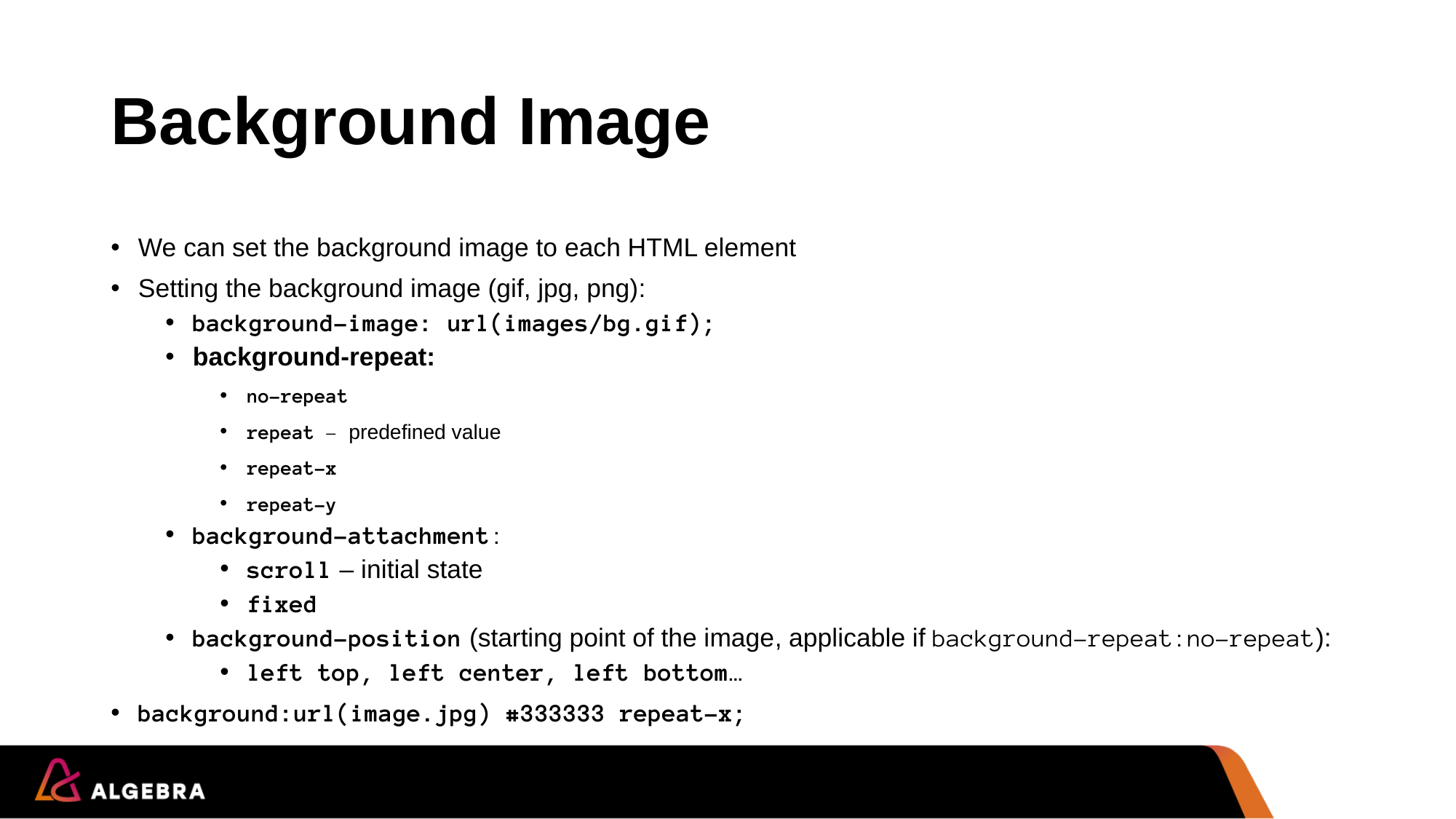

# Background Image
We can set the background image to each HTML element
Setting the background image (gif, jpg, png):
background-image: url(images/bg.gif);
background-repeat:
no-repeat
repeat – predefined value
repeat-x
repeat-y
background-attachment:
scroll – initial state
fixed
background-position (starting point of the image, applicable if background-repeat:no-repeat):
left top, left center, left bottom…
background:url(image.jpg) #333333 repeat-x;